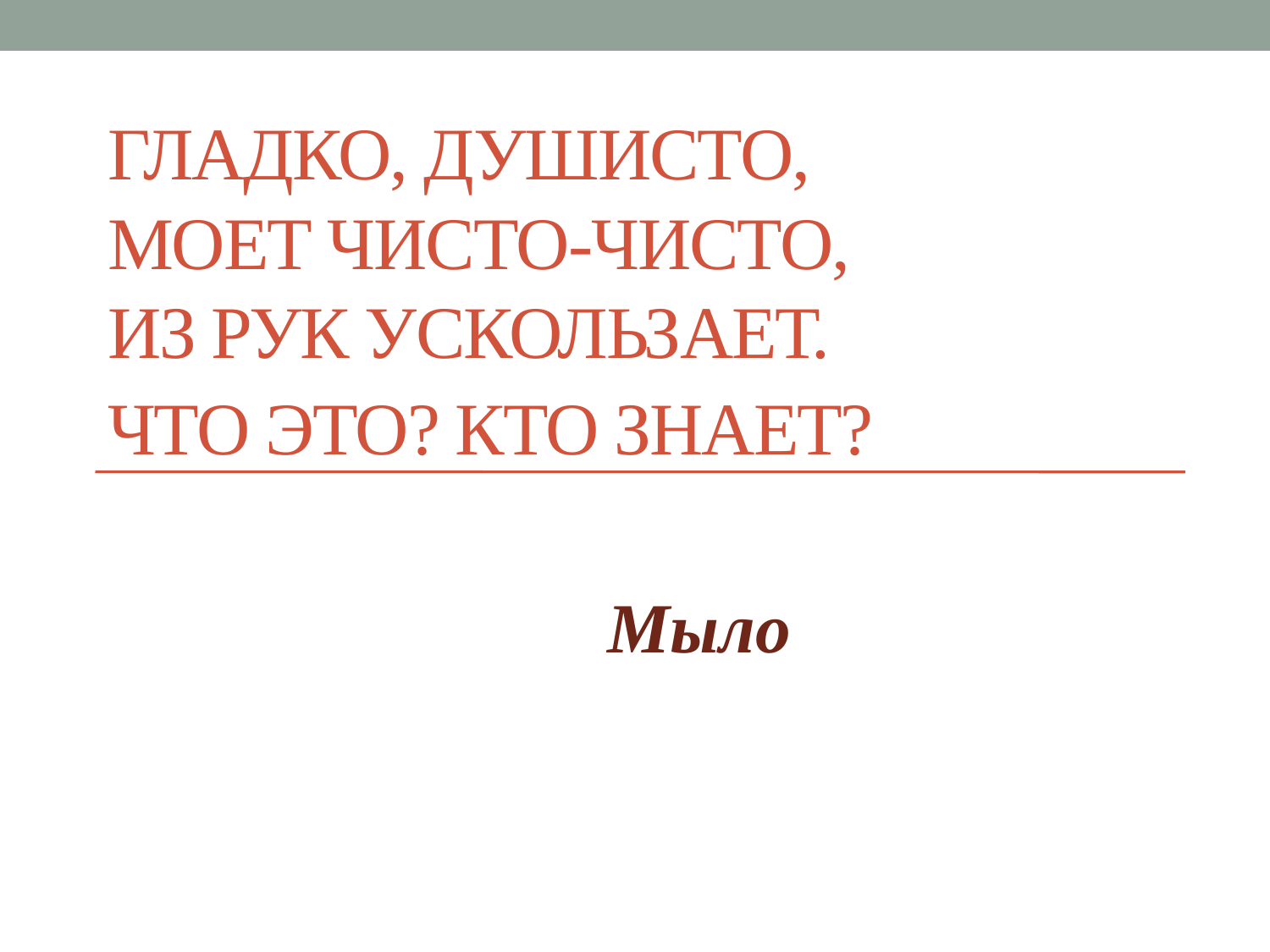

# Гладко, душисто, Моет чисто-чисто, Из рук ускользает. Что это? Кто знает?
Мыло